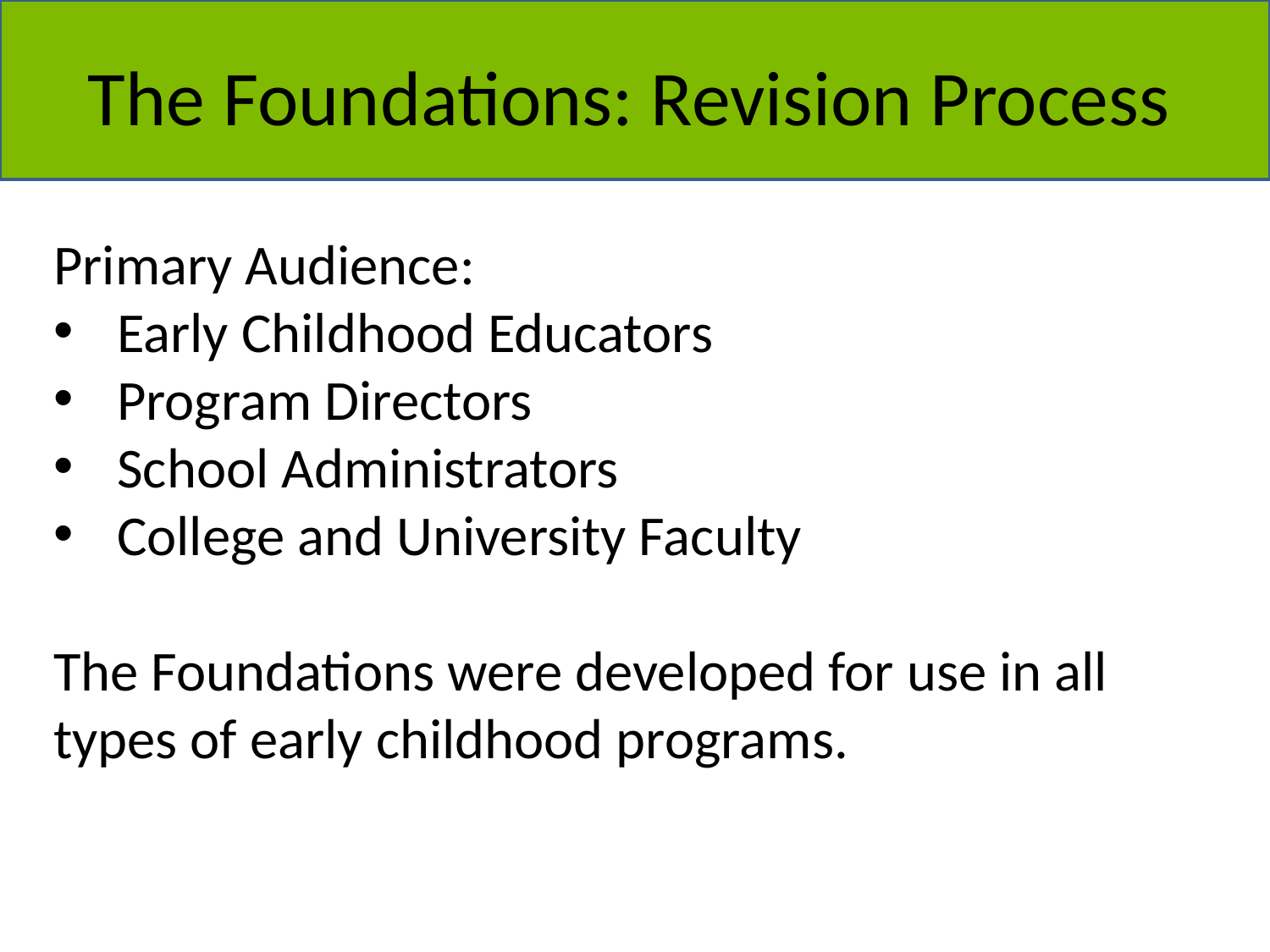

The Foundations: Revision Process

Primary Audience:
Early Childhood Educators
Program Directors
School Administrators
College and University Faculty

The Foundations were developed for use in all types of early childhood programs.